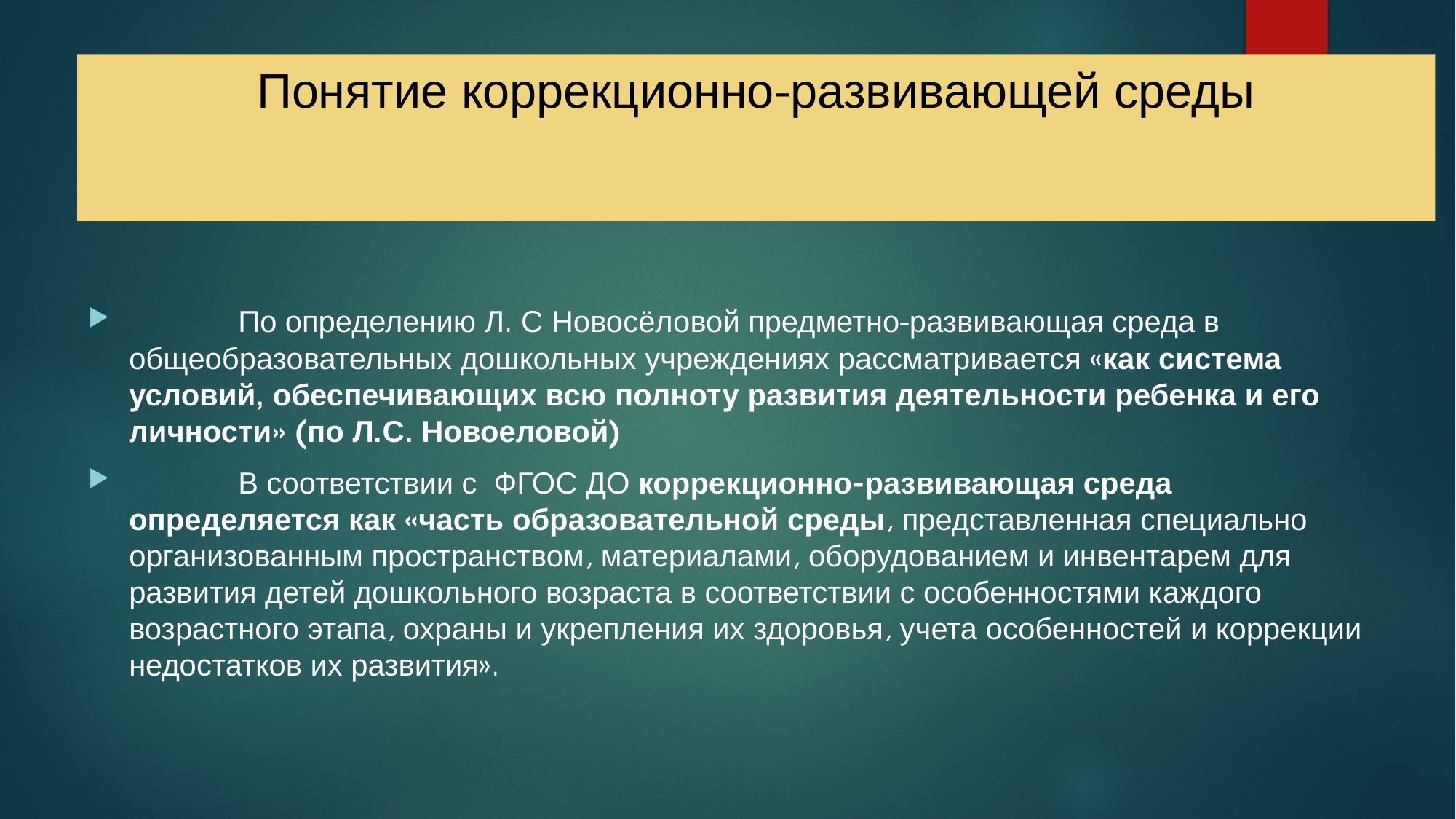

# Понятие коррекционно-развивающей среды

	По определению Л. С Новосёловой предметно-развивающая среда в общеобразовательных дошкольных учреждениях рассматривается «как система условий, обеспечивающих всю полноту развития деятельности ребенка и его личности» (по Л.С. Новоеловой)
	В соответствии с  ФГОС ДО коррекционно-развивающая среда определяется как «часть образовательной среды, представленная специально организованным пространством, материалами, оборудованием и инвентарем для развития детей дошкольного возраста в соответствии с особенностями каждого возрастного этапа, охраны и укрепления их здоровья, учета особенностей и коррекции недостатков их развития».